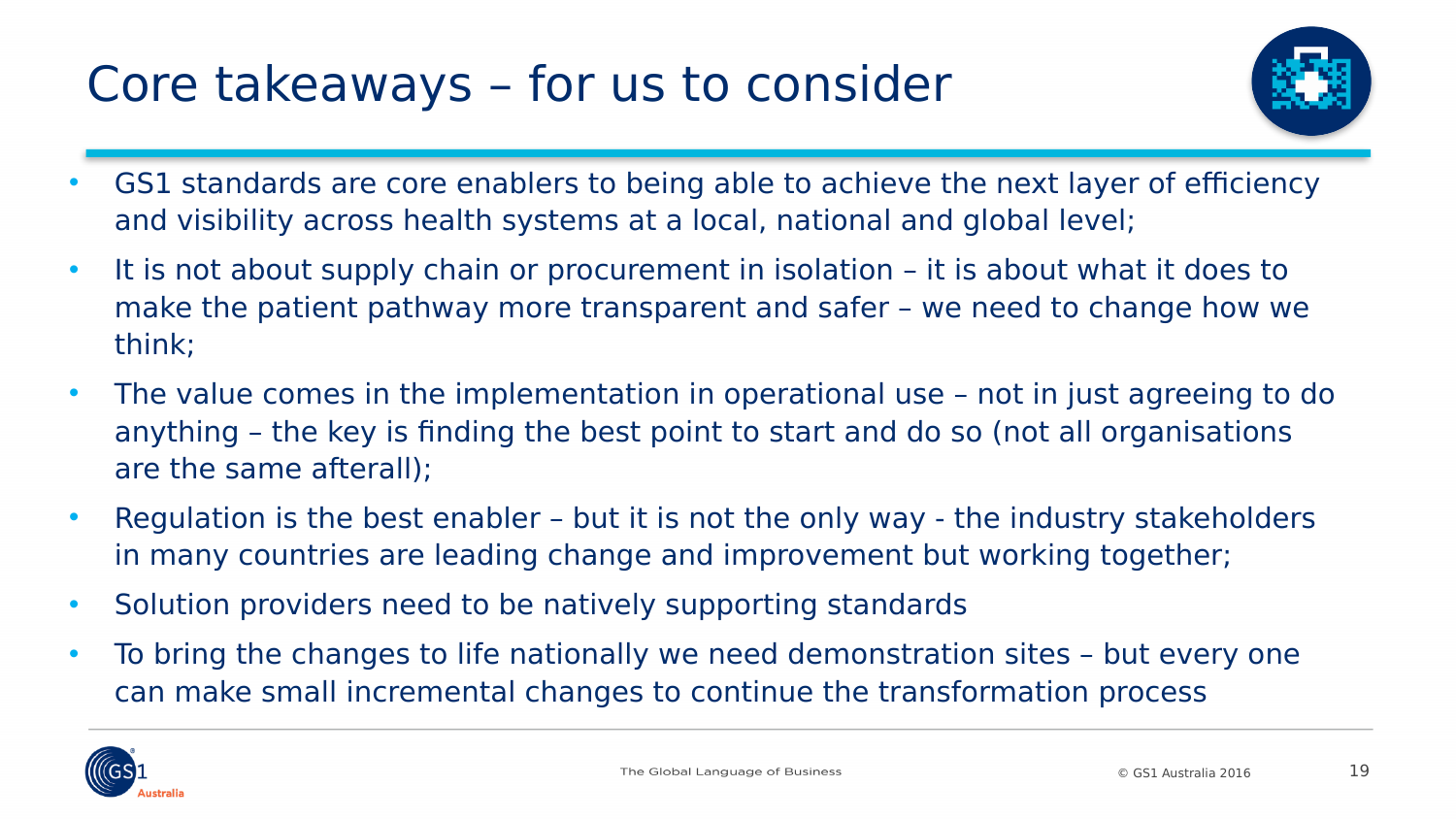

# Core takeaways – for us to consider
GS1 standards are core enablers to being able to achieve the next layer of efficiency and visibility across health systems at a local, national and global level;
It is not about supply chain or procurement in isolation – it is about what it does to make the patient pathway more transparent and safer – we need to change how we think;
The value comes in the implementation in operational use – not in just agreeing to do anything – the key is finding the best point to start and do so (not all organisations are the same afterall);
Regulation is the best enabler – but it is not the only way - the industry stakeholders in many countries are leading change and improvement but working together;
Solution providers need to be natively supporting standards
To bring the changes to life nationally we need demonstration sites – but every one can make small incremental changes to continue the transformation process
19